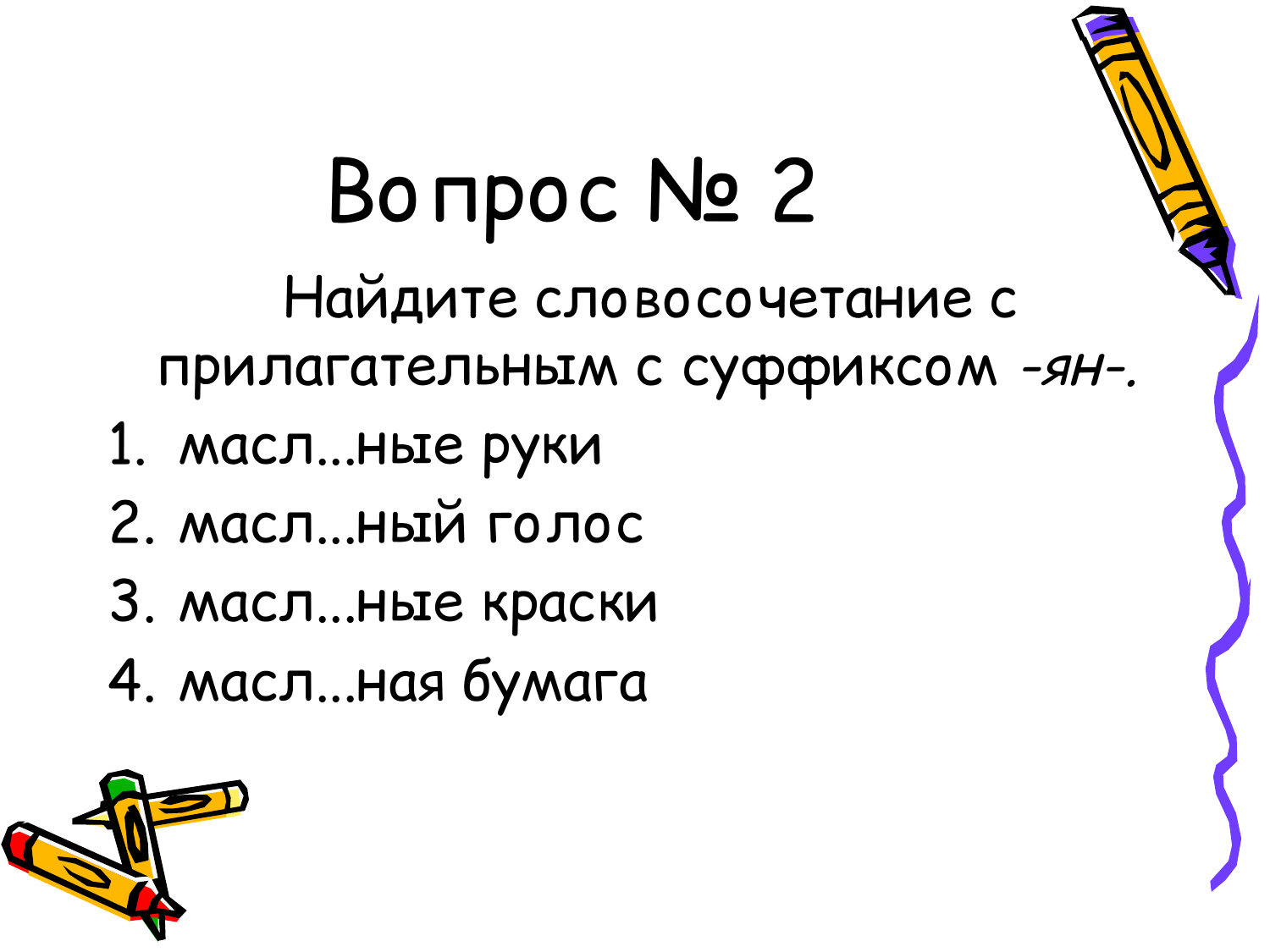

# Вопрос № 2
		Найдите словосочетание с прилагательным с суффиксом -ян-.
масл...ные руки
масл...ный голос
масл...ные краски
масл...ная бумага